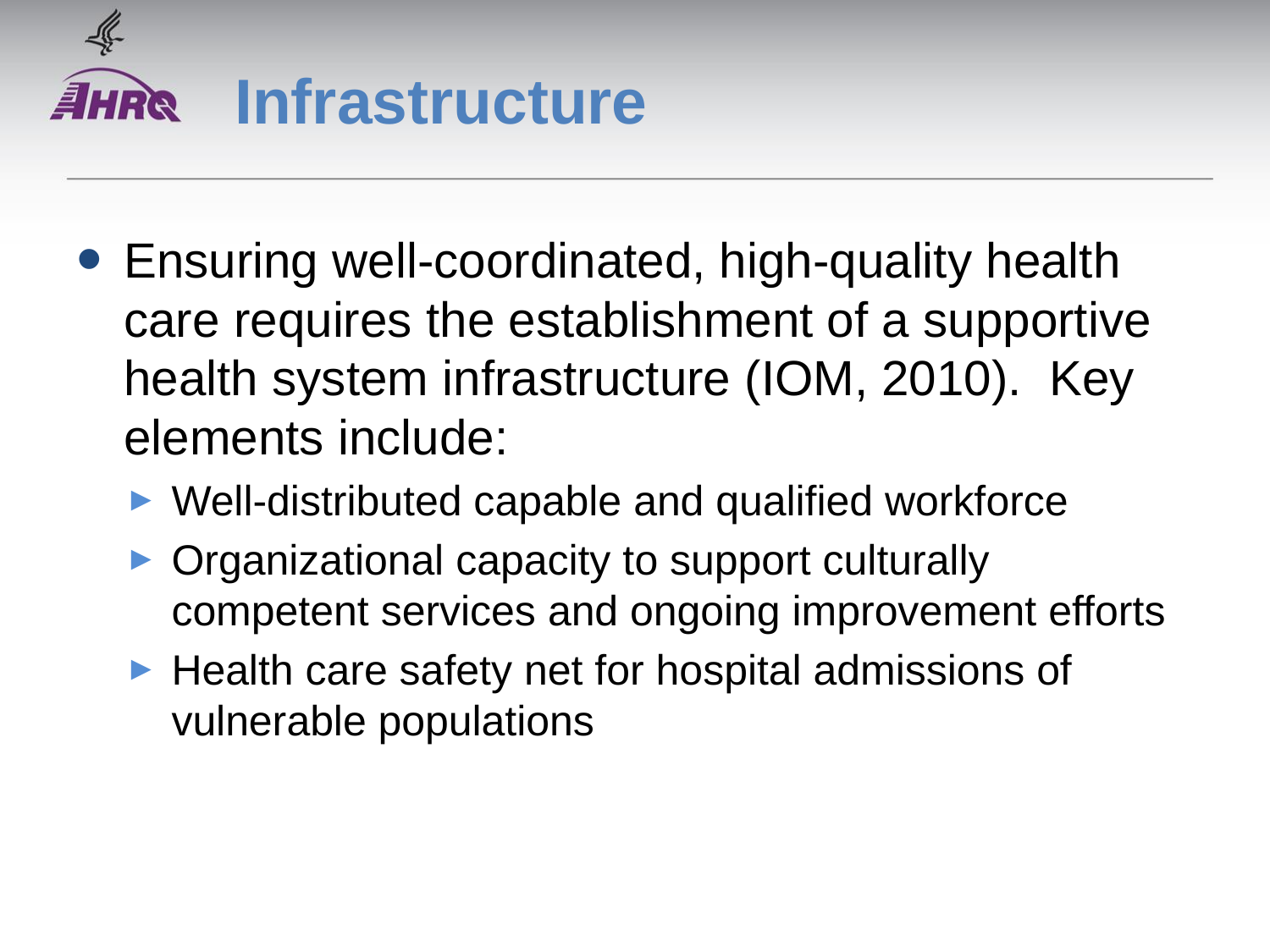

# Infrastructure
Ensuring well-coordinated, high-quality health care requires the establishment of a supportive health system infrastructure (IOM, 2010).  Key elements include:
Well-distributed capable and qualified workforce
Organizational capacity to support culturally competent services and ongoing improvement efforts
Health care safety net for hospital admissions of vulnerable populations